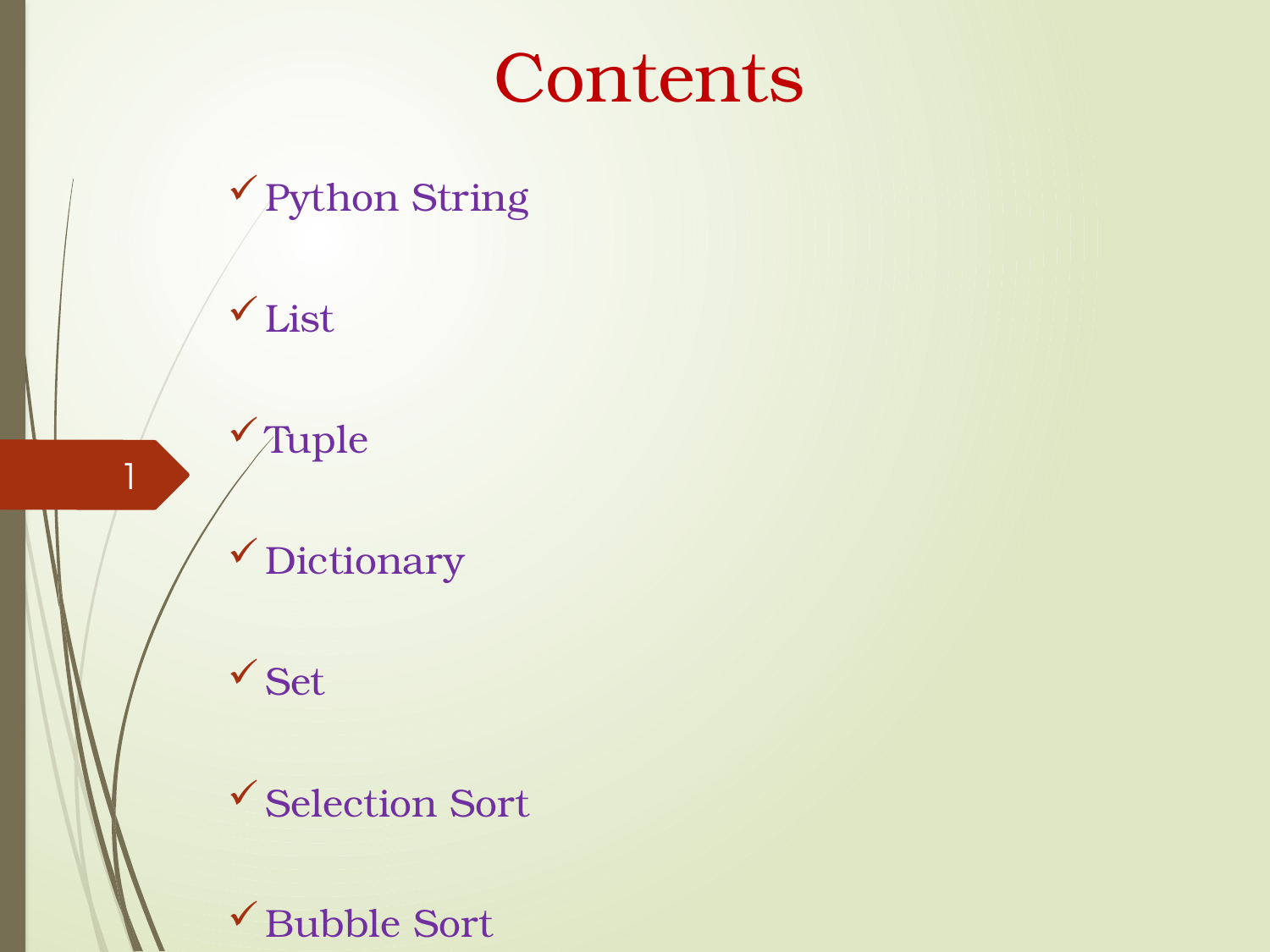

# Contents
 Python String

 List

 Tuple

 Dictionary

 Set

 Selection Sort

 Bubble Sort

1